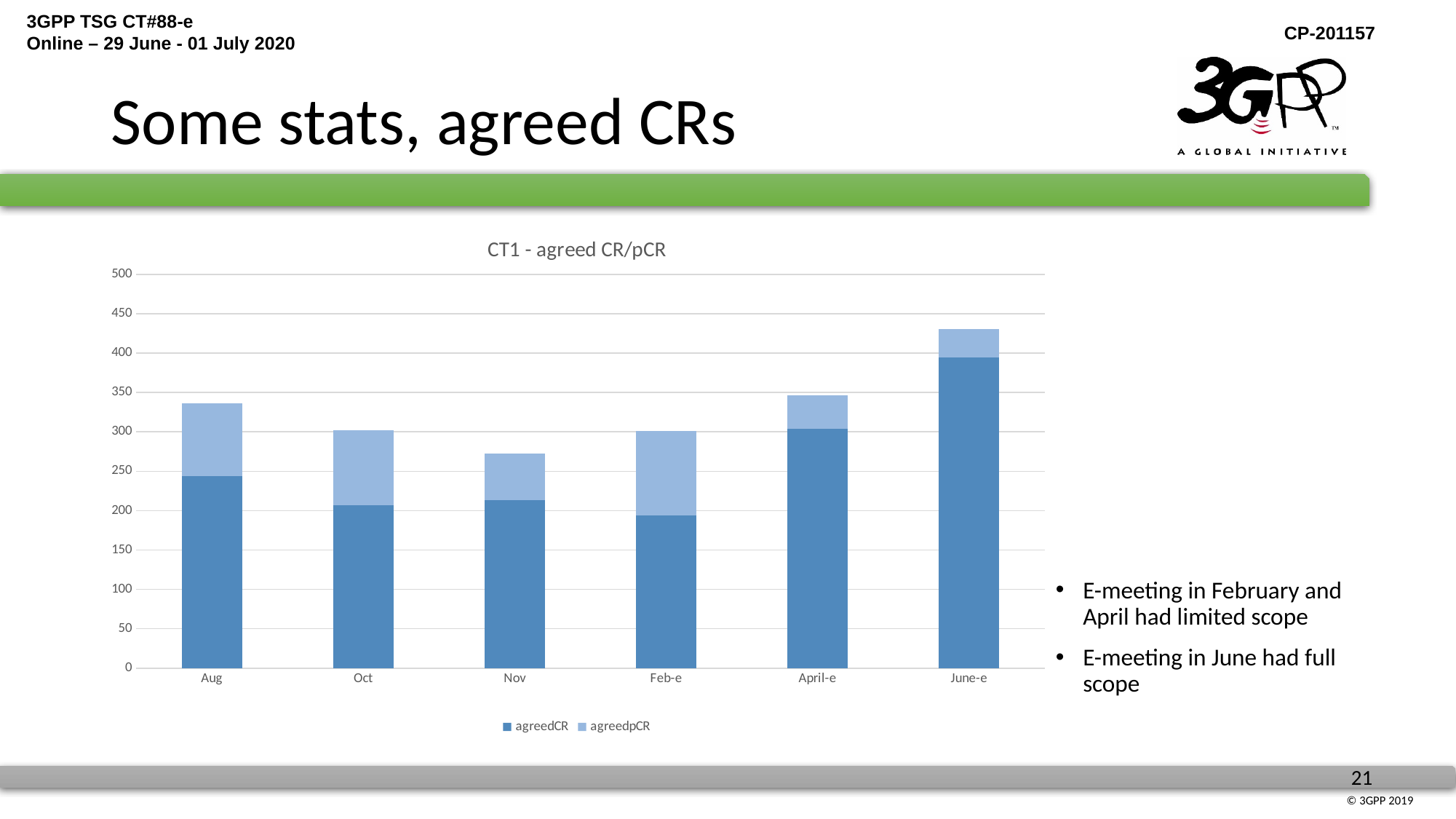

# Some stats, agreed CRs

### Chart: CT1 - agreed CR/pCR

| Category | agreedCR | agreedpCR |
|---|---|---|
| Aug | 244.0 | 92.0 |
| Oct | 207.0 | 95.0 |
| Nov | 213.0 | 59.0 |
| Feb-e | 194.0 | 107.0 |
| April-e | 304.0 | 42.0 |
| June-e | 394.0 | 36.0 |
E-meeting in February and April had limited scope
E-meeting in June had full scope